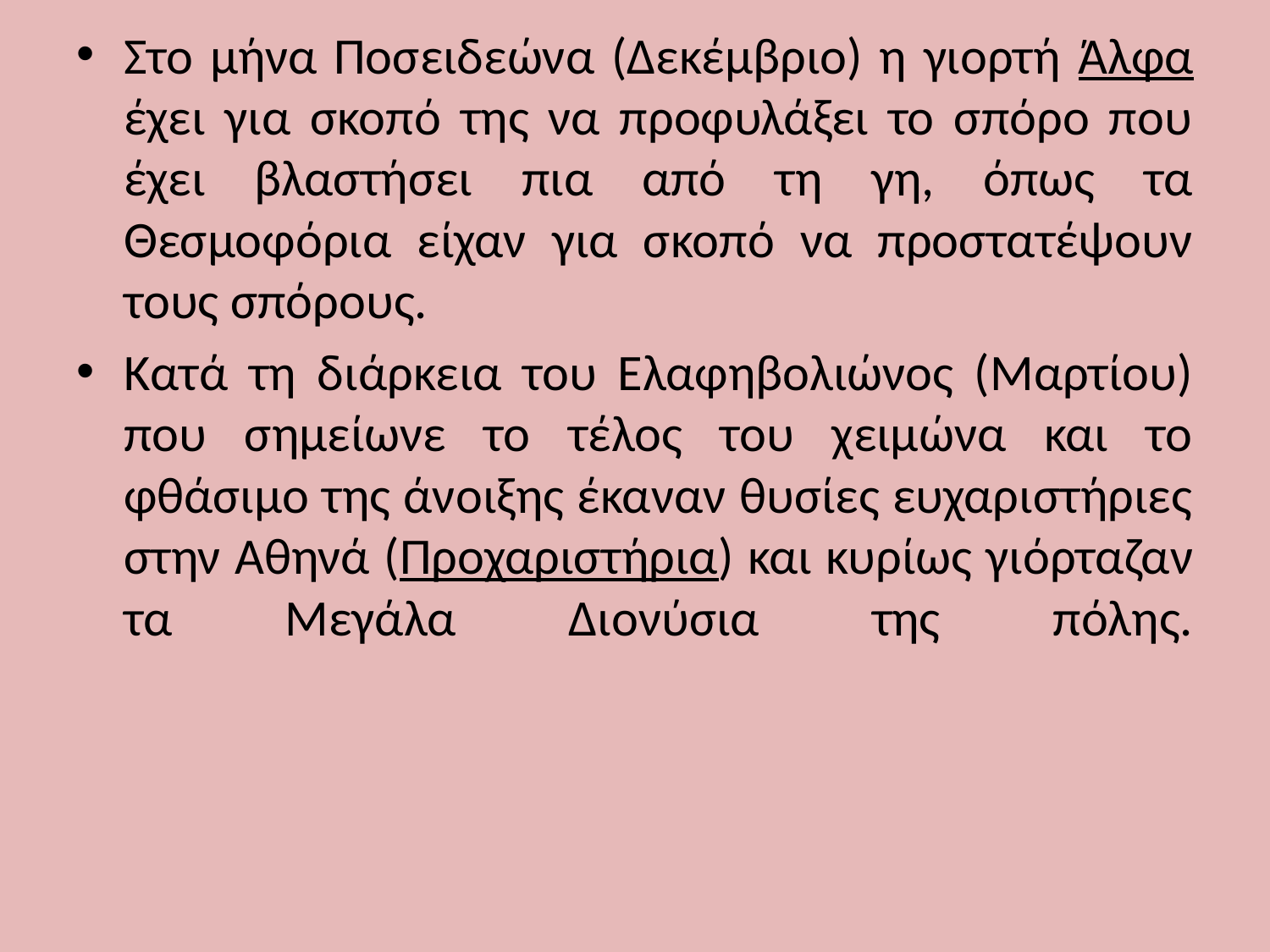

#
Στο μήνα Ποσειδεώνα (Δεκέμβριο) η γιορτή Άλφα έχει για σκοπό της να προφυλάξει το σπόρο που έχει βλαστήσει πια από τη γη, όπως τα Θεσμοφόρια είχαν για σκοπό να προστατέψουν τους σπόρους.
Κατά τη διάρκεια του Ελαφηβολιώνος (Μαρτίου) που σημείωνε το τέλος του χειμώνα και το φθάσιμο της άνοιξης έκαναν θυσίες ευχαριστήριες στην Αθηνά (Προχαριστήρια) και κυρίως γιόρταζαν τα Μεγάλα Διονύσια της πόλης.